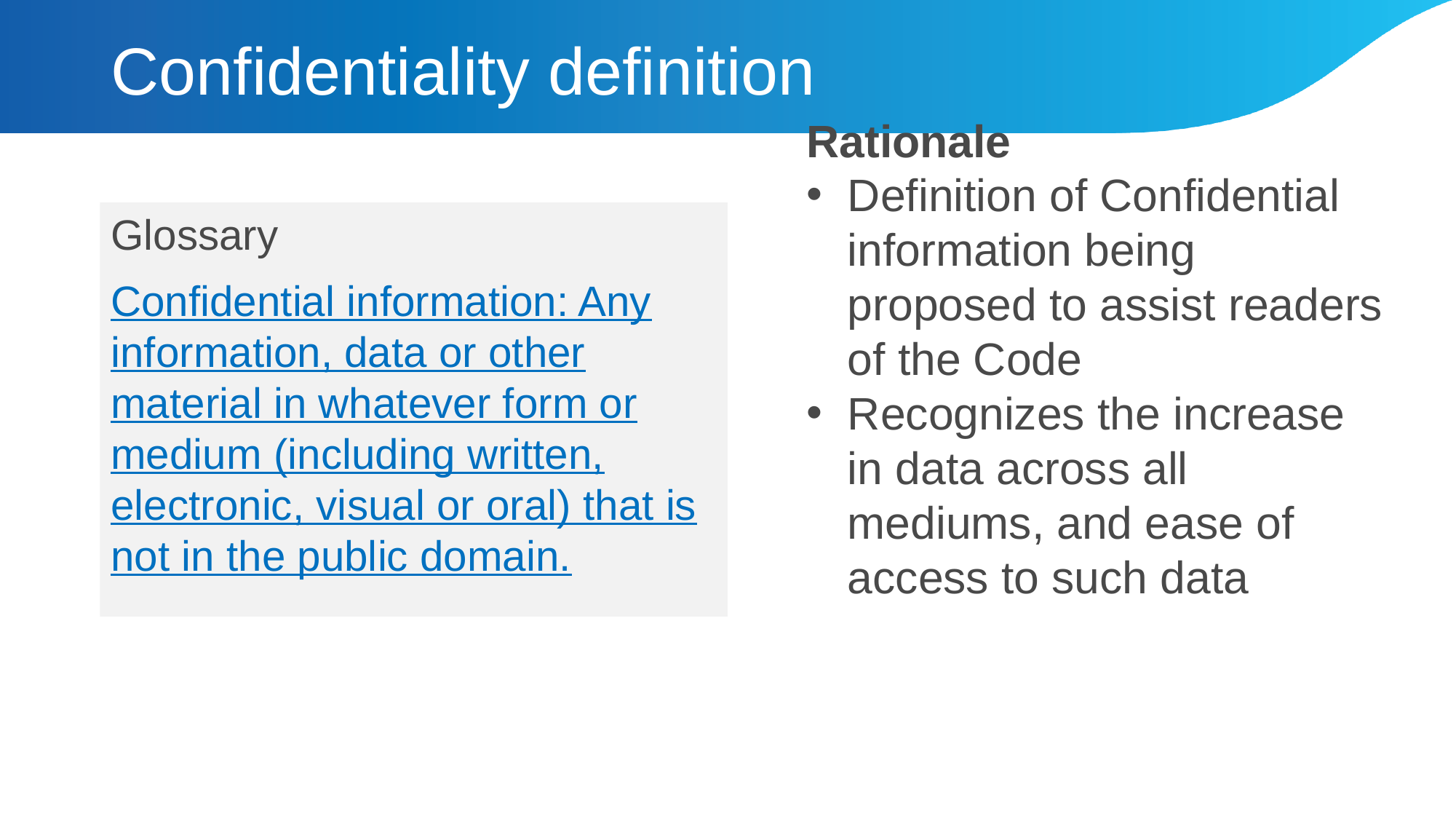

# Confidentiality definition
Glossary
Confidential information: Any information, data or other material in whatever form or medium (including written, electronic, visual or oral) that is not in the public domain.
Rationale
Definition of Confidential information being proposed to assist readers of the Code
Recognizes the increase in data across all mediums, and ease of access to such data